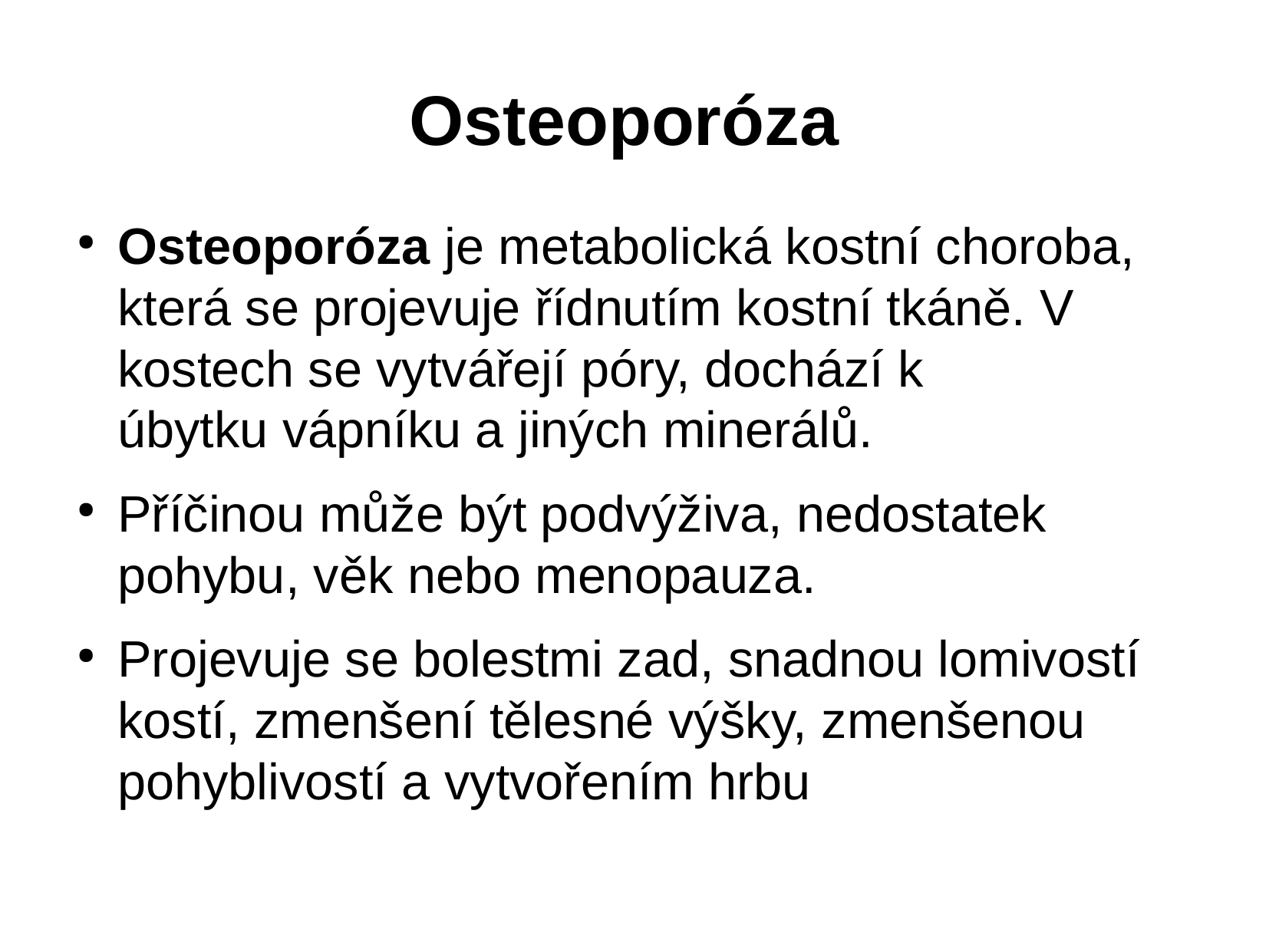

# Osteoporóza
Osteoporóza je metabolická kostní choroba, která se projevuje řídnutím kostní tkáně. V kostech se vytvářejí póry, dochází k úbytku vápníku a jiných minerálů.
Příčinou může být podvýživa, nedostatek pohybu, věk nebo menopauza.
Projevuje se bolestmi zad, snadnou lomivostí kostí, zmenšení tělesné výšky, zmenšenou pohyblivostí a vytvořením hrbu